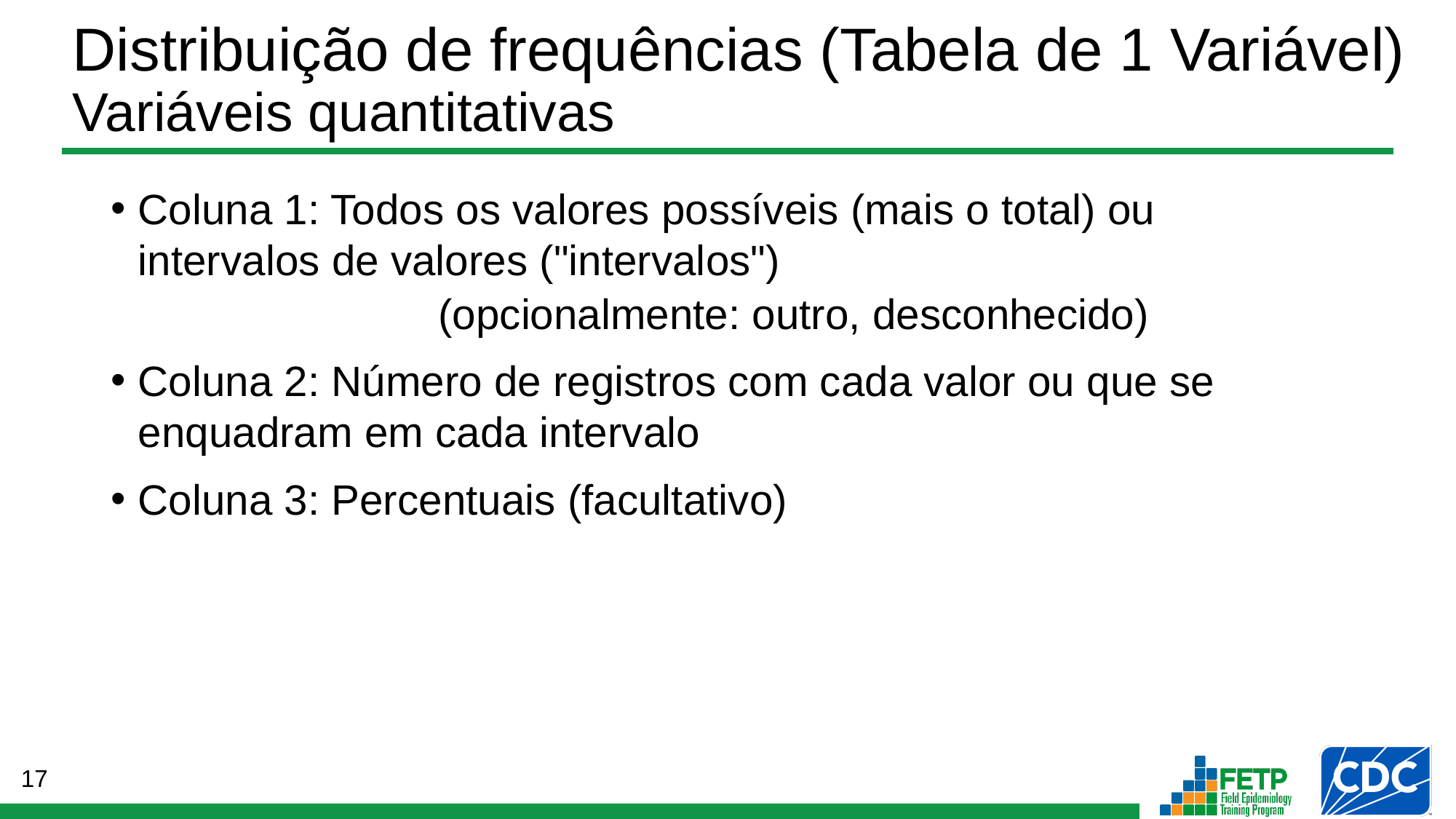

Distribuição de frequências (Tabela de 1 Variável)
Variáveis quantitativas
Coluna 1: Todos os valores possíveis (mais o total) ou intervalos de valores ("intervalos")
			(opcionalmente: outro, desconhecido)
Coluna 2: Número de registros com cada valor ou que se enquadram em cada intervalo
Coluna 3: Percentuais (facultativo)